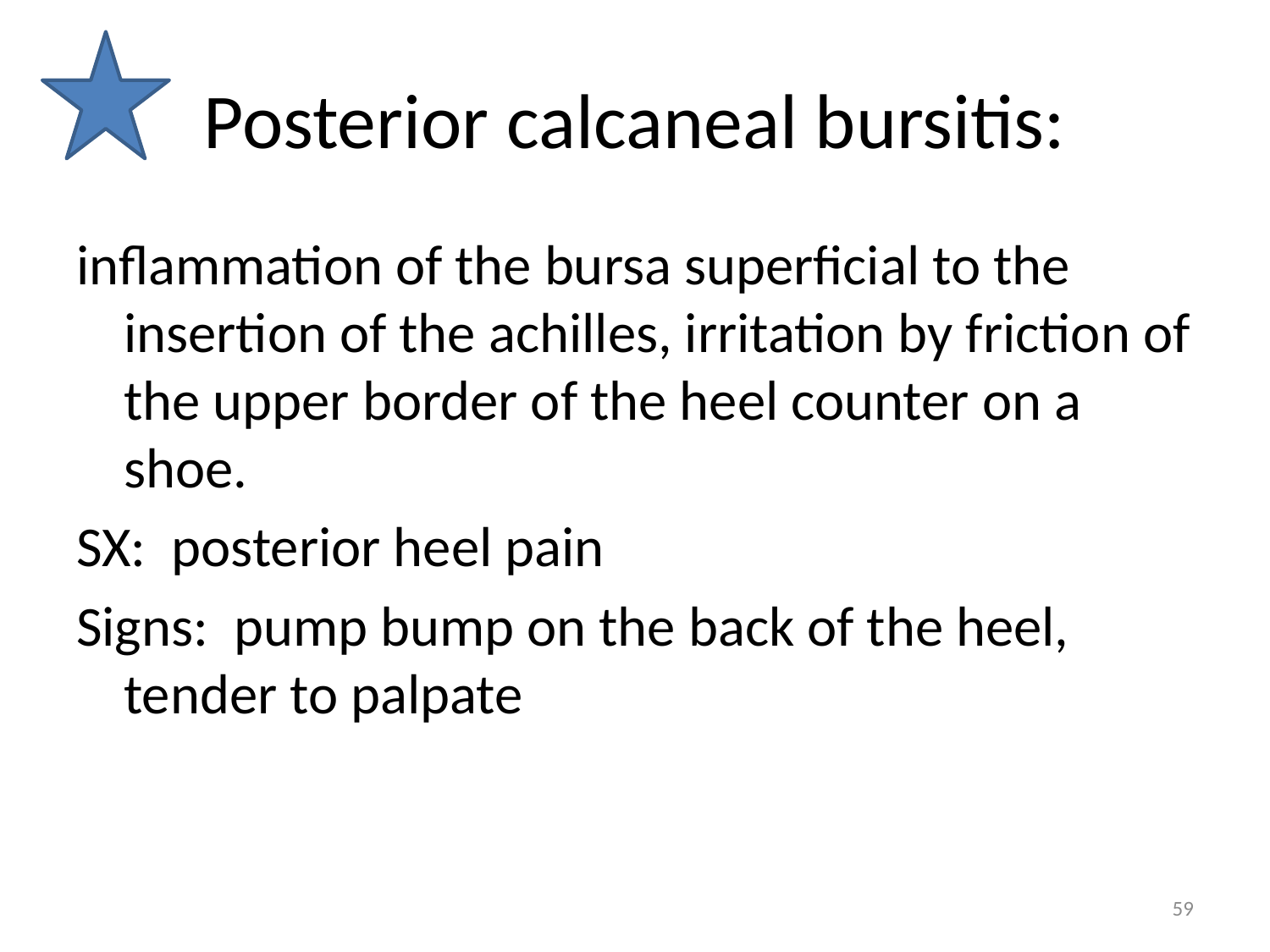

# Posterior calcaneal bursitis:
inflammation of the bursa superficial to the insertion of the achilles, irritation by friction of the upper border of the heel counter on a shoe.
SX:  posterior heel pain
Signs:  pump bump on the back of the heel, tender to palpate

59